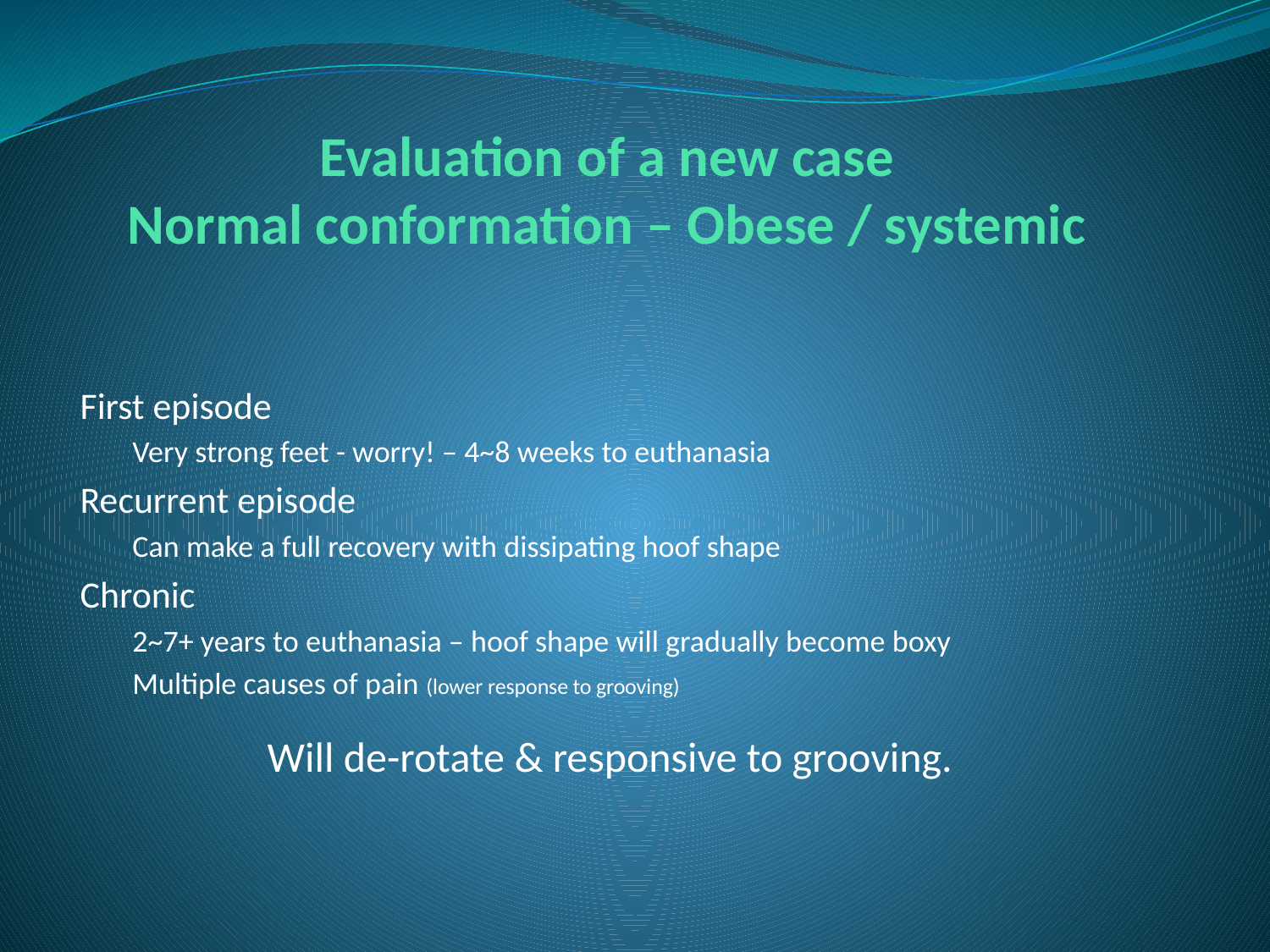

# Evaluation of a new case Normal conformation – Obese / systemic
First episode
Very strong feet - worry! – 4~8 weeks to euthanasia
Recurrent episode
Can make a full recovery with dissipating hoof shape
Chronic
2~7+ years to euthanasia – hoof shape will gradually become boxy
Multiple causes of pain (lower response to grooving)

Will de-rotate & responsive to grooving.